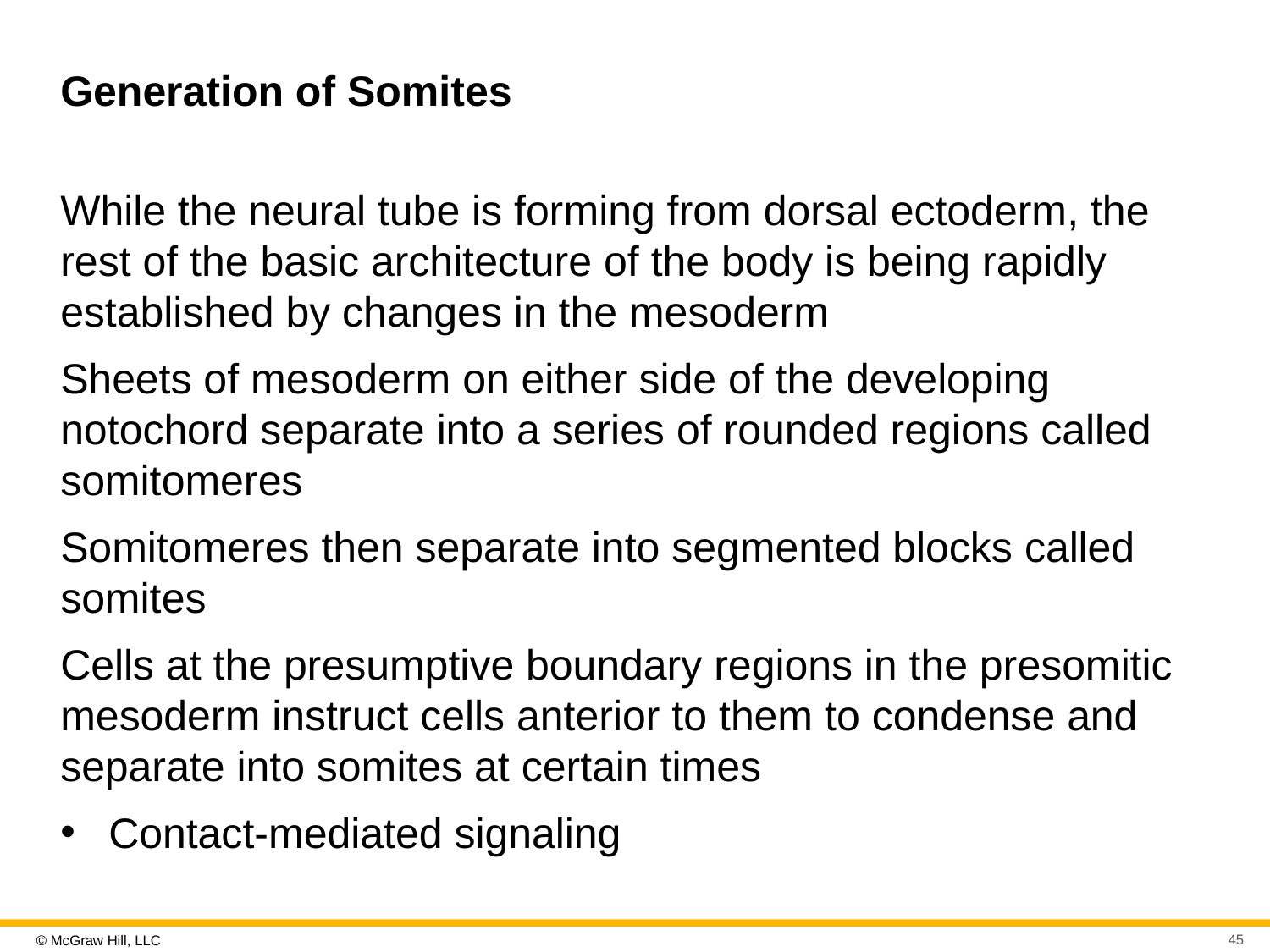

# Generation of Somites
While the neural tube is forming from dorsal ectoderm, the rest of the basic architecture of the body is being rapidly established by changes in the mesoderm
Sheets of mesoderm on either side of the developing notochord separate into a series of rounded regions called somitomeres
Somitomeres then separate into segmented blocks called somites
Cells at the presumptive boundary regions in the presomitic mesoderm instruct cells anterior to them to condense and separate into somites at certain times
Contact-mediated signaling
45